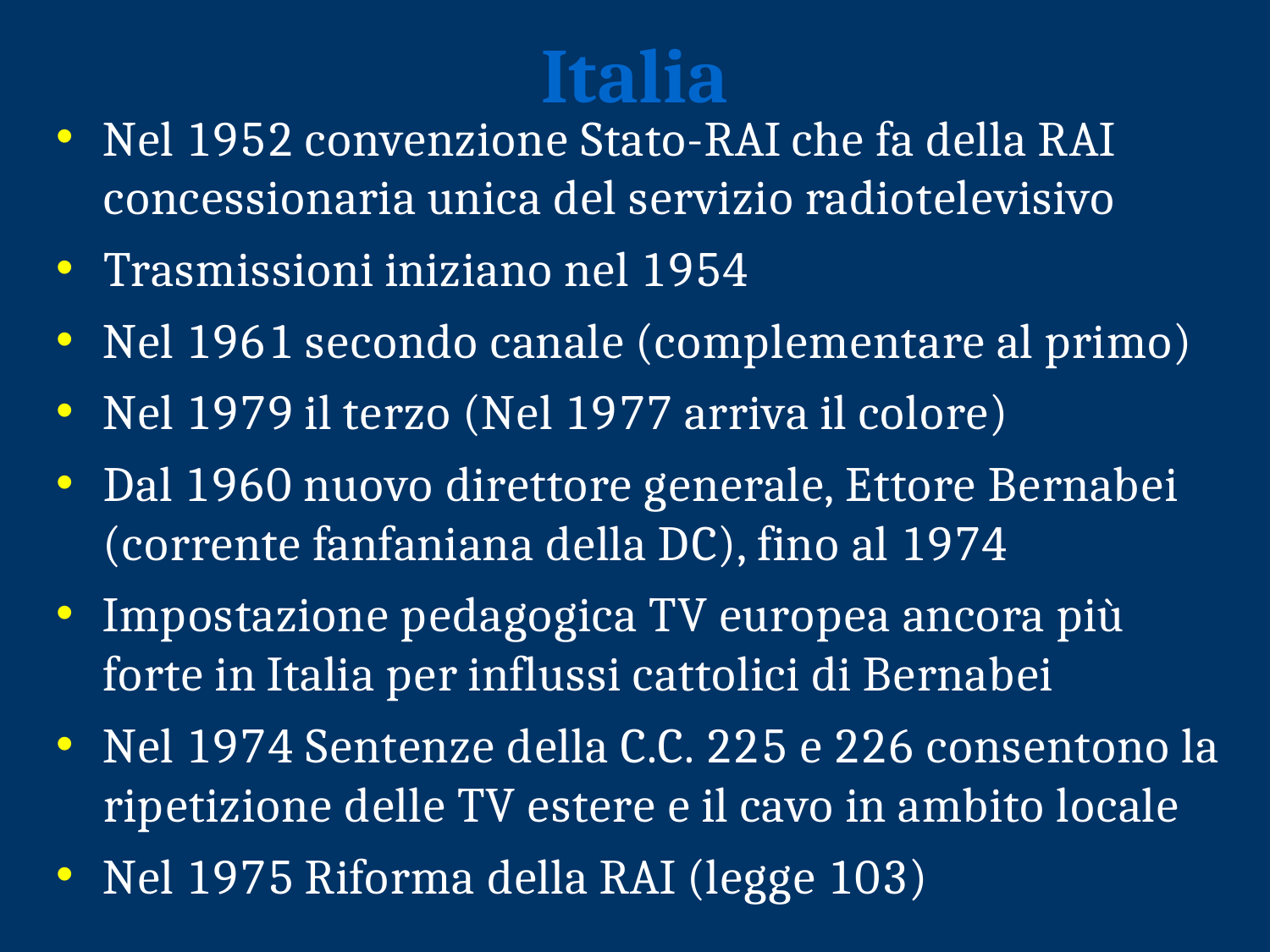

# Italia
Nel 1952 convenzione Stato-RAI che fa della RAI concessionaria unica del servizio radiotelevisivo
Trasmissioni iniziano nel 1954
Nel 1961 secondo canale (complementare al primo)
Nel 1979 il terzo (Nel 1977 arriva il colore)
Dal 1960 nuovo direttore generale, Ettore Bernabei (corrente fanfaniana della DC), fino al 1974
Impostazione pedagogica TV europea ancora più forte in Italia per influssi cattolici di Bernabei
Nel 1974 Sentenze della C.C. 225 e 226 consentono la ripetizione delle TV estere e il cavo in ambito locale
Nel 1975 Riforma della RAI (legge 103)